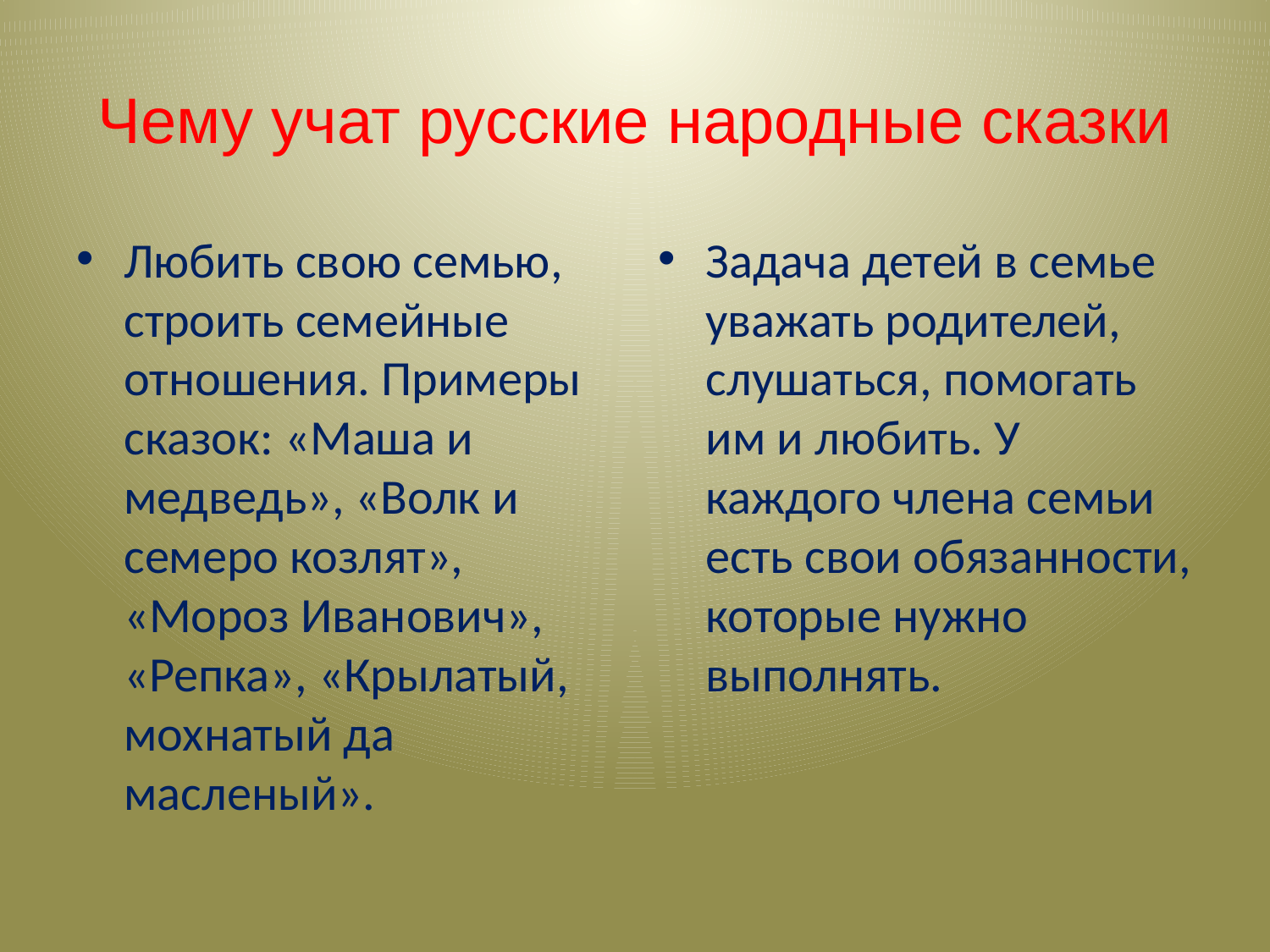

# Чему учат русские народные сказки
Любить свою семью, строить семейные отношения. Примеры сказок: «Маша и медведь», «Волк и семеро козлят», «Мороз Иванович», «Репка», «Крылатый, мохнатый да масленый».
Задача детей в семье уважать родителей, слушаться, помогать им и любить. У каждого члена семьи есть свои обязанности, которые нужно выполнять.